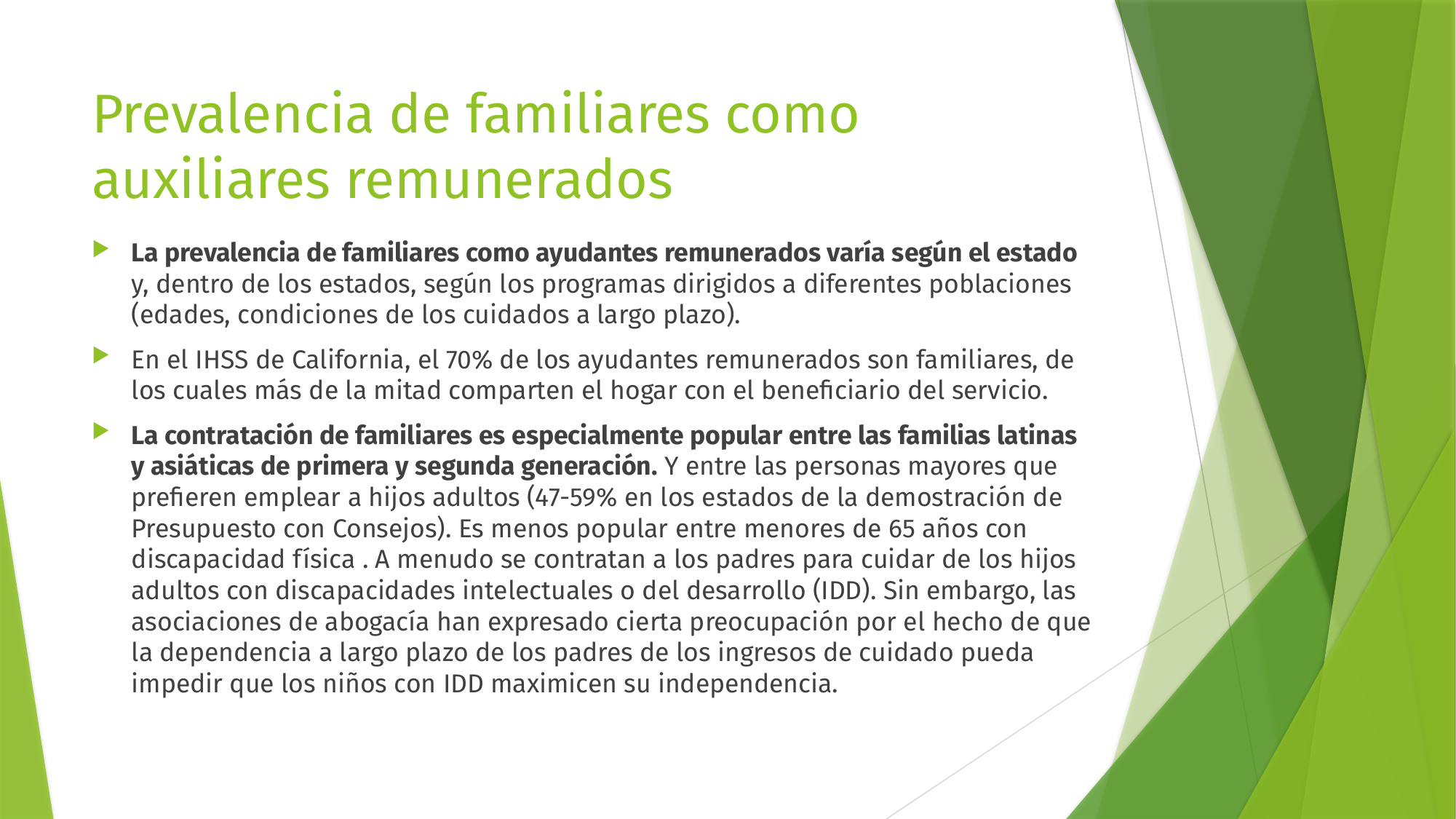

# Prevalencia de familiares como auxiliares remunerados
La prevalencia de familiares como ayudantes remunerados varía según el estado y, dentro de los estados, según los programas dirigidos a diferentes poblaciones (edades, condiciones de los cuidados a largo plazo).
En el IHSS de California, el 70% de los ayudantes remunerados son familiares, de los cuales más de la mitad comparten el hogar con el beneficiario del servicio.
La contratación de familiares es especialmente popular entre las familias latinas y asiáticas de primera y segunda generación. Y entre las personas mayores que prefieren emplear a hijos adultos (47-59% en los estados de la demostración de Presupuesto con Consejos). Es menos popular entre menores de 65 años con discapacidad física . A menudo se contratan a los padres para cuidar de los hijos adultos con discapacidades intelectuales o del desarrollo (IDD). Sin embargo, las asociaciones de abogacía han expresado cierta preocupación por el hecho de que la dependencia a largo plazo de los padres de los ingresos de cuidado pueda impedir que los niños con IDD maximicen su independencia.